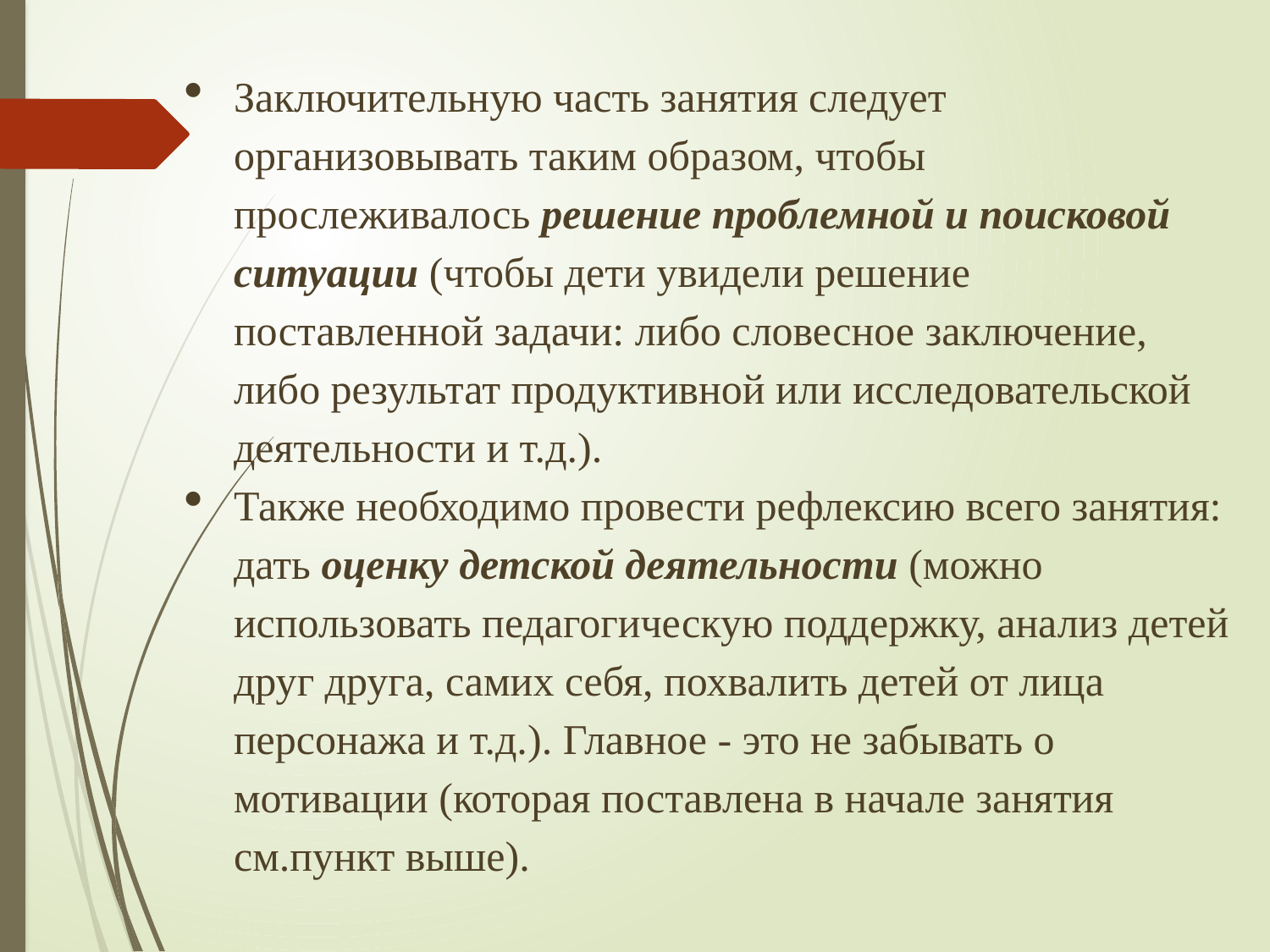

Заключительную часть занятия следует организовывать таким образом, чтобы прослеживалось решение проблемной и поисковой ситуации (чтобы дети увидели решение поставленной задачи: либо словесное заключение, либо результат продуктивной или исследовательской деятельности и т.д.).
Также необходимо провести рефлексию всего занятия: дать оценку детской деятельности (можно использовать педагогическую поддержку, анализ детей друг друга, самих себя, похвалить детей от лица персонажа и т.д.). Главное - это не забывать о мотивации (которая поставлена в начале занятия см.пункт выше).